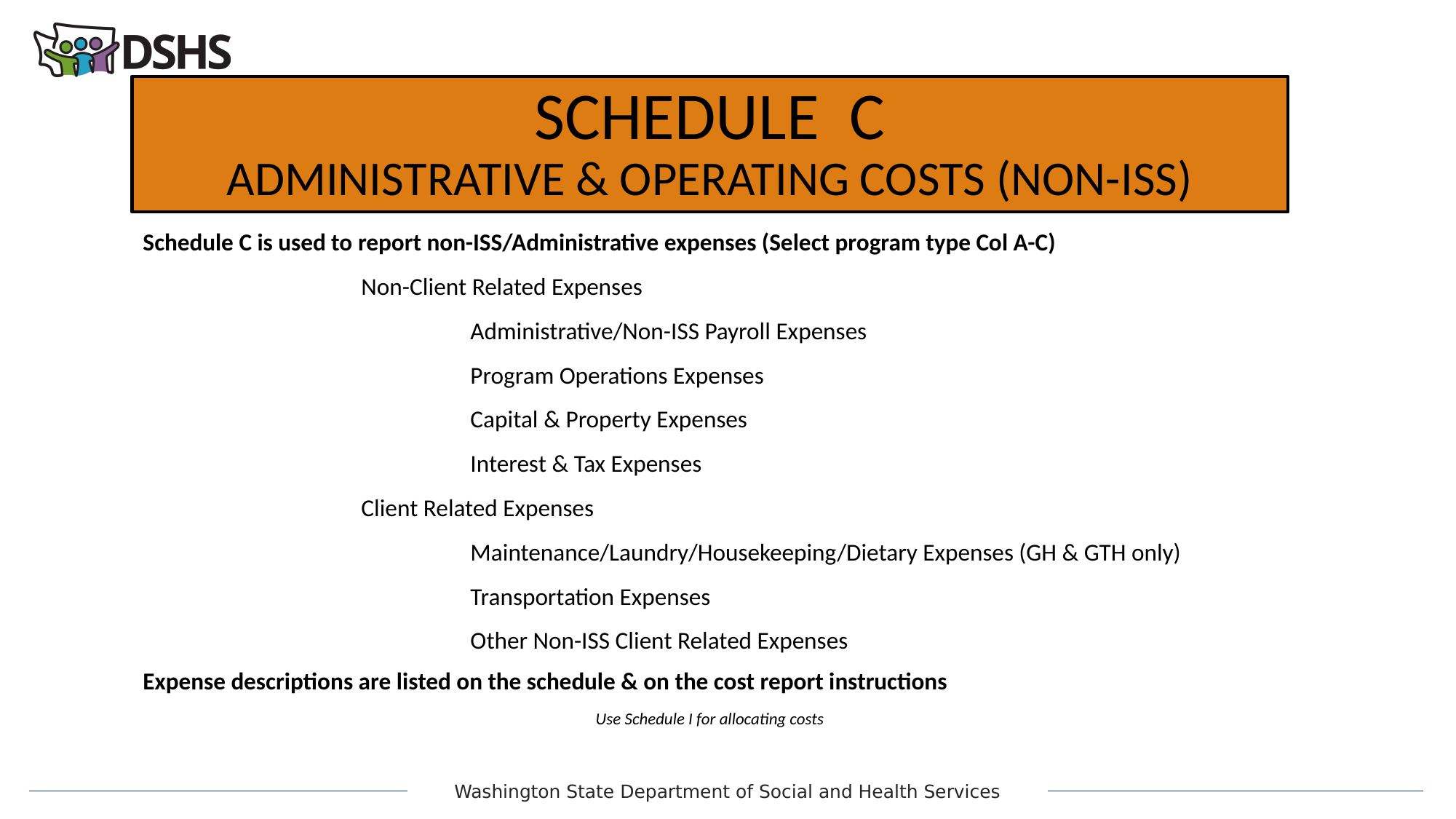

# SCHEDULE  C ADMINISTRATIVE & OPERATING COSTS (NON-ISS)
Schedule C is used to report non-ISS/Administrative expenses (Select program type Col A-C)
		Non-Client Related Expenses
			Administrative/Non-ISS Payroll Expenses
			Program Operations Expenses
			Capital & Property Expenses
			Interest & Tax Expenses
		Client Related Expenses
			Maintenance/Laundry/Housekeeping/Dietary Expenses (GH & GTH only)
			Transportation Expenses
			Other Non-ISS Client Related Expenses
Expense descriptions are listed on the schedule & on the cost report instructions
Use Schedule I for allocating costs